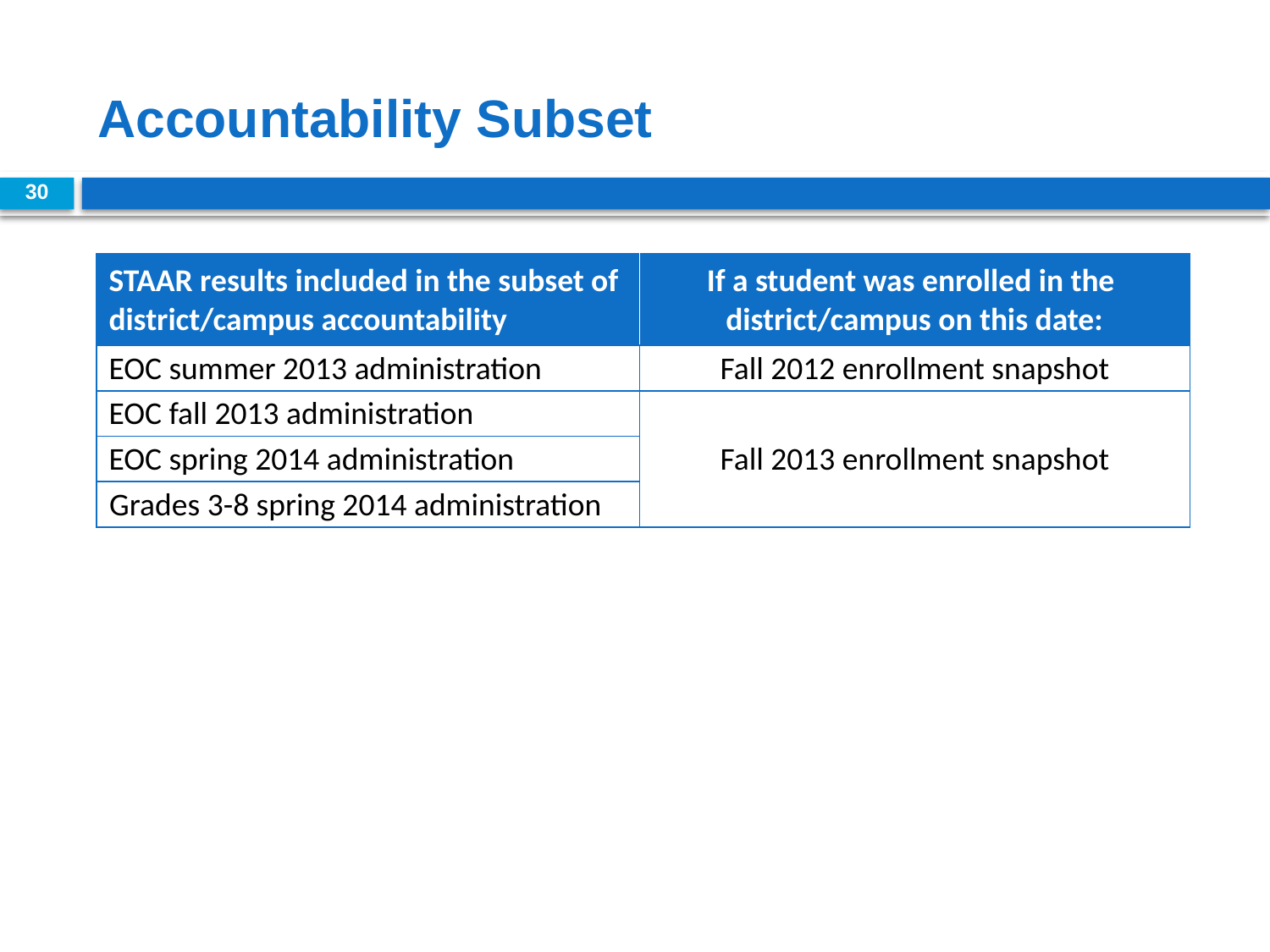

# Accountability Subset
30
| STAAR results included in the subset of district/campus accountability | If a student was enrolled in the district/campus on this date: |
| --- | --- |
| EOC summer 2013 administration | Fall 2012 enrollment snapshot |
| EOC fall 2013 administration | Fall 2013 enrollment snapshot |
| EOC spring 2014 administration |  |
| Grades 3-8 spring 2014 administration |  |